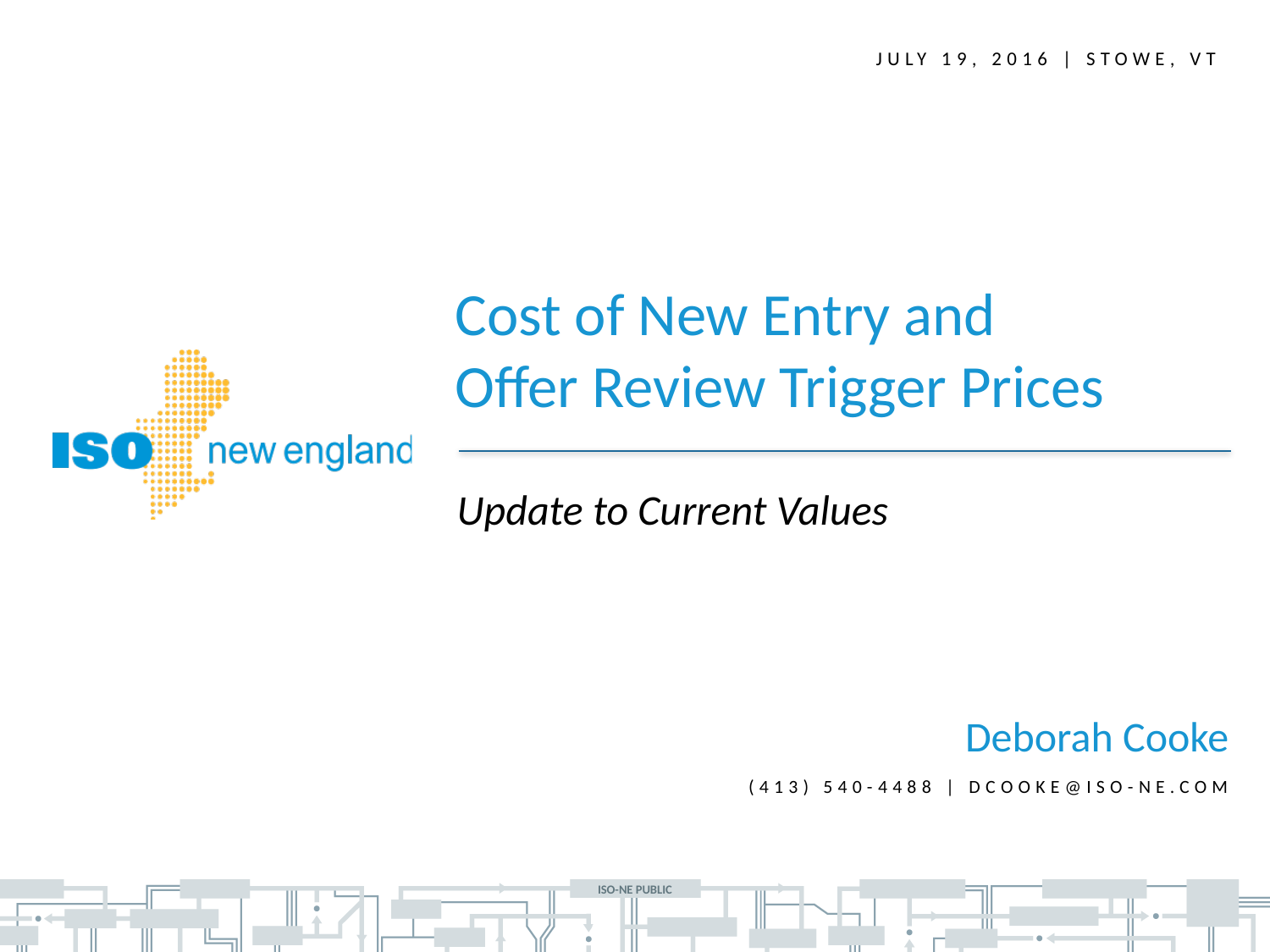

July 19, 2016 | stowe, vt
Cost of New Entry and
Offer Review Trigger Prices
Update to Current Values
Deborah Cooke
(413) 540-4488 | dcooke@iso-ne.com